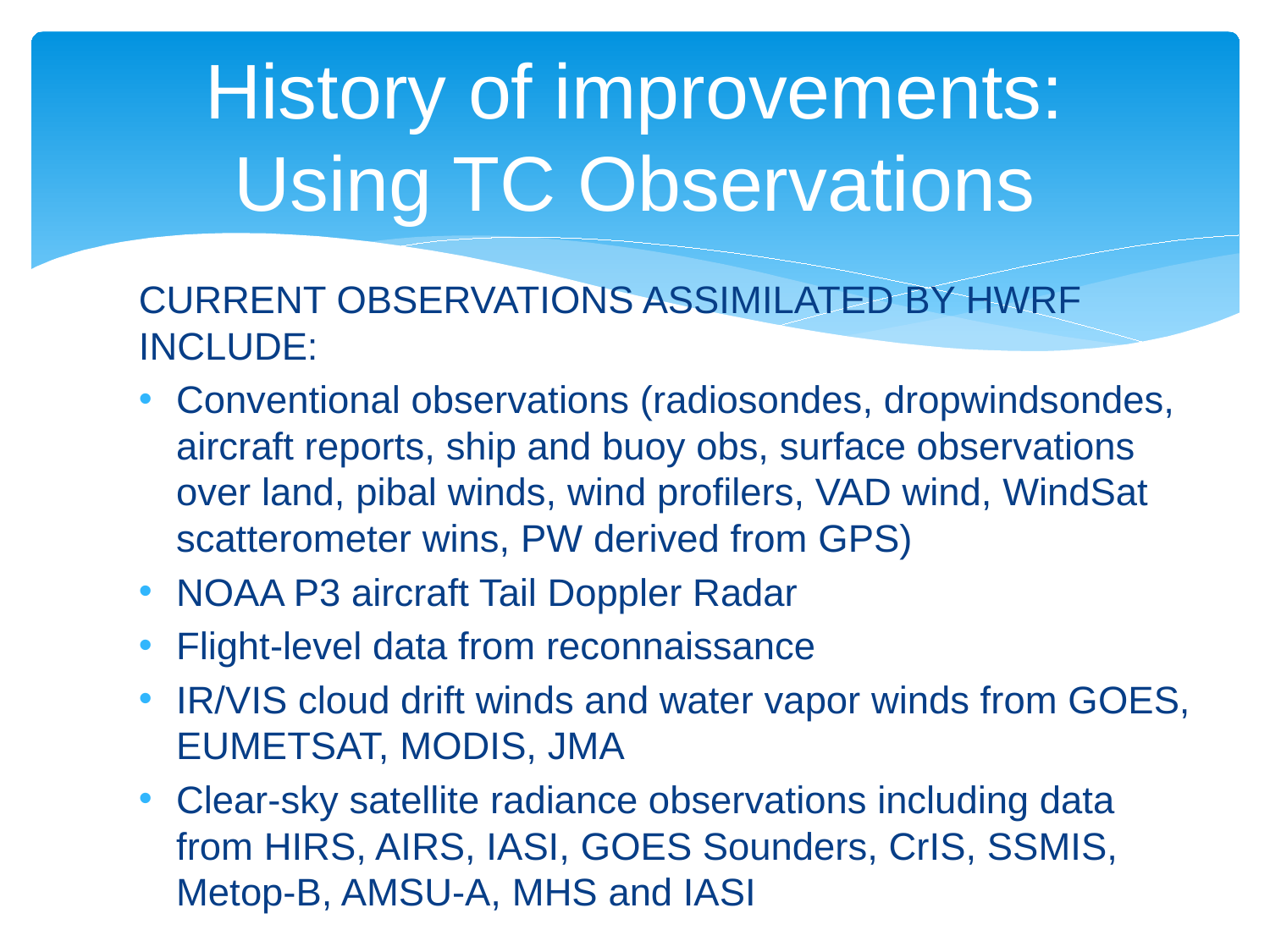

# History of improvements: Using TC Observations
CURRENT OBSERVATIONS ASSIMILATED BY HWRF INCLUDE:
Conventional observations (radiosondes, dropwindsondes, aircraft reports, ship and buoy obs, surface observations over land, pibal winds, wind profilers, VAD wind, WindSat scatterometer wins, PW derived from GPS)
NOAA P3 aircraft Tail Doppler Radar
Flight-level data from reconnaissance
IR/VIS cloud drift winds and water vapor winds from GOES, EUMETSAT, MODIS, JMA
Clear-sky satellite radiance observations including data from HIRS, AIRS, IASI, GOES Sounders, CrIS, SSMIS, Metop-B, AMSU-A, MHS and IASI